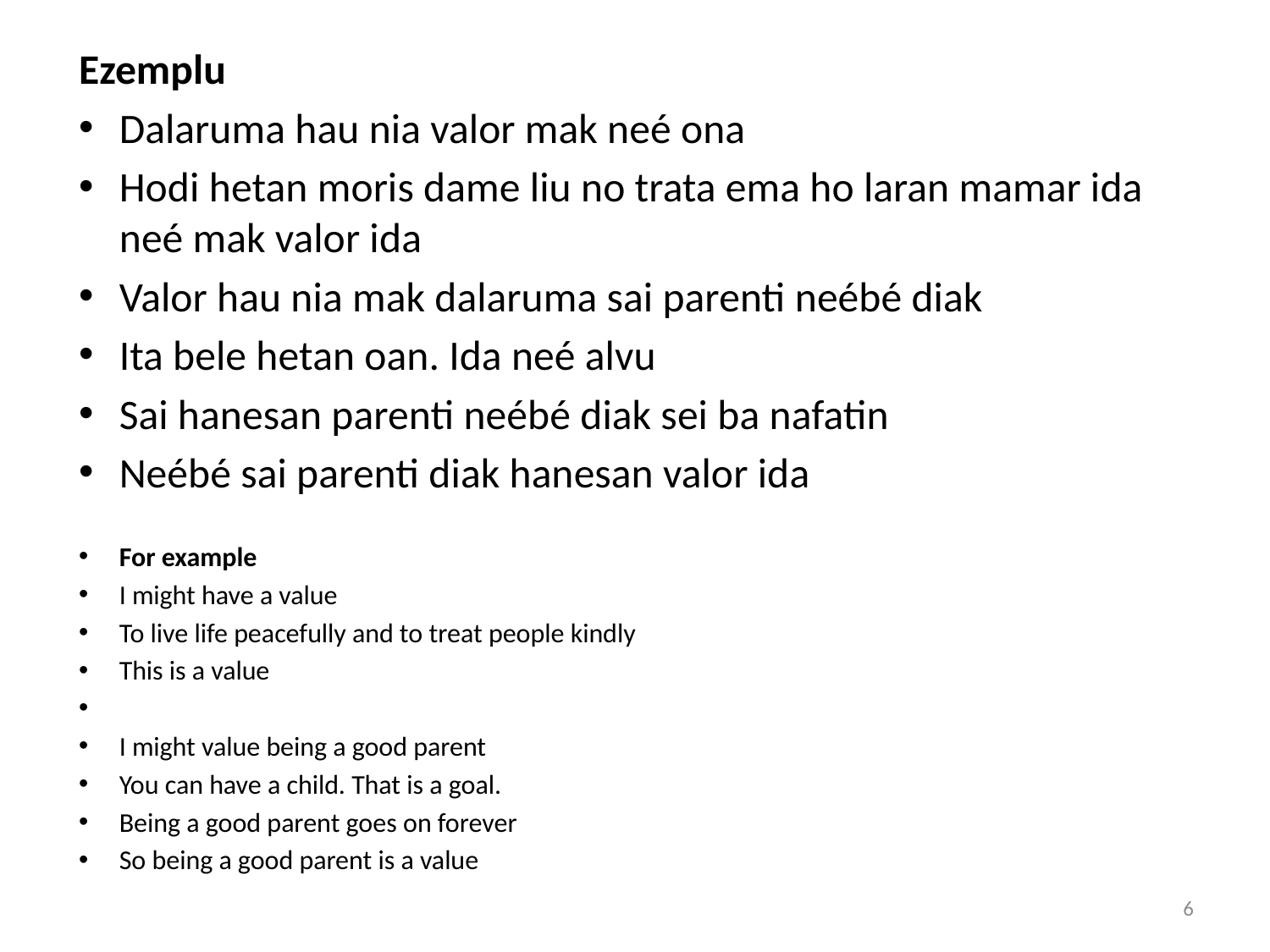

Ezemplu
Dalaruma hau nia valor mak neé ona
Hodi hetan moris dame liu no trata ema ho laran mamar ida neé mak valor ida
Valor hau nia mak dalaruma sai parenti neébé diak
Ita bele hetan oan. Ida neé alvu
Sai hanesan parenti neébé diak sei ba nafatin
Neébé sai parenti diak hanesan valor ida

For example
I might have a value
To live life peacefully and to treat people kindly
This is a value

I might value being a good parent
You can have a child. That is a goal.
Being a good parent goes on forever
So being a good parent is a value

6